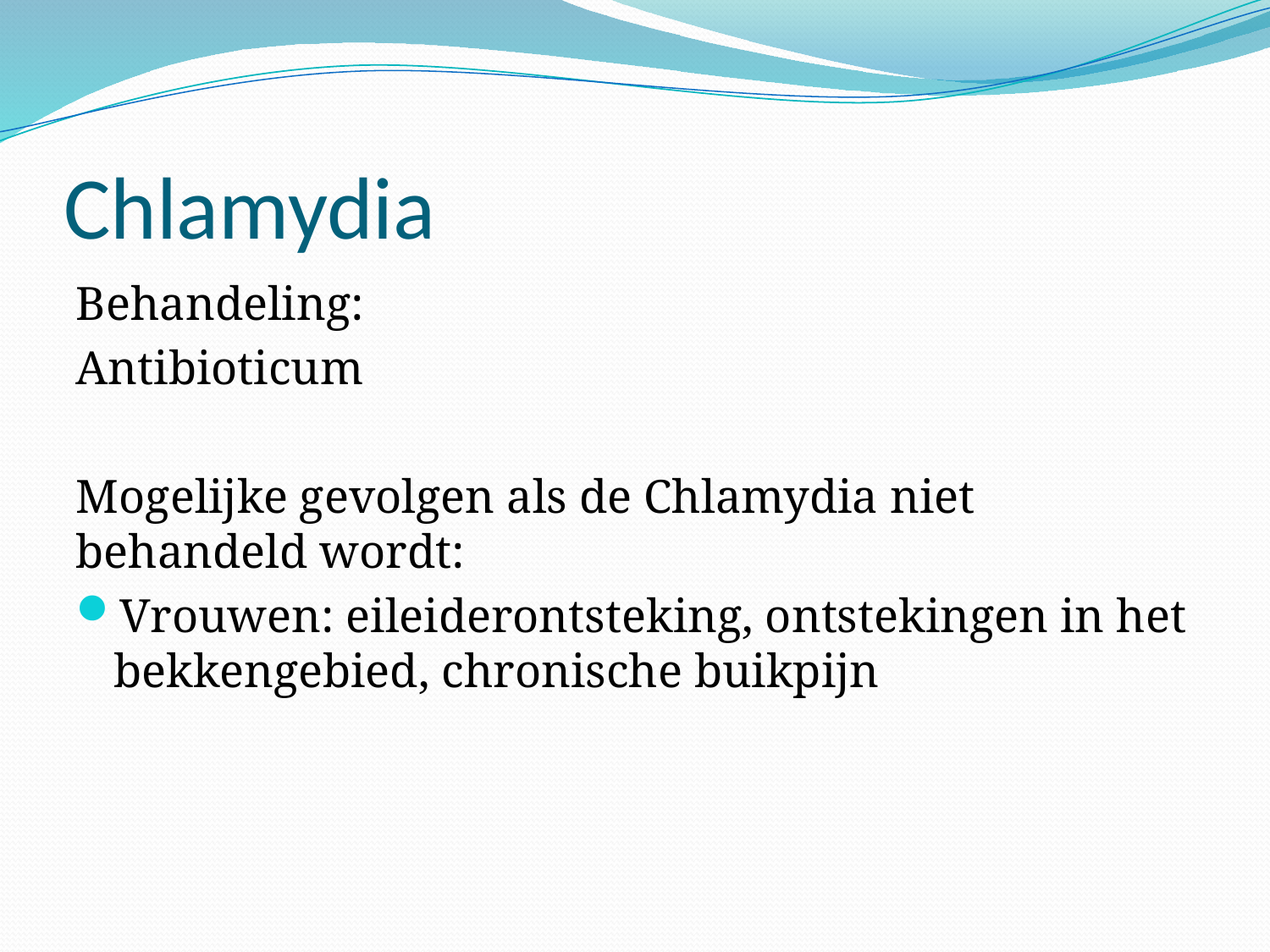

# Chlamydia
Behandeling:
Antibioticum

Mogelijke gevolgen als de Chlamydia niet behandeld wordt:
Vrouwen: eileiderontsteking, ontstekingen in het bekkengebied, chronische buikpijn